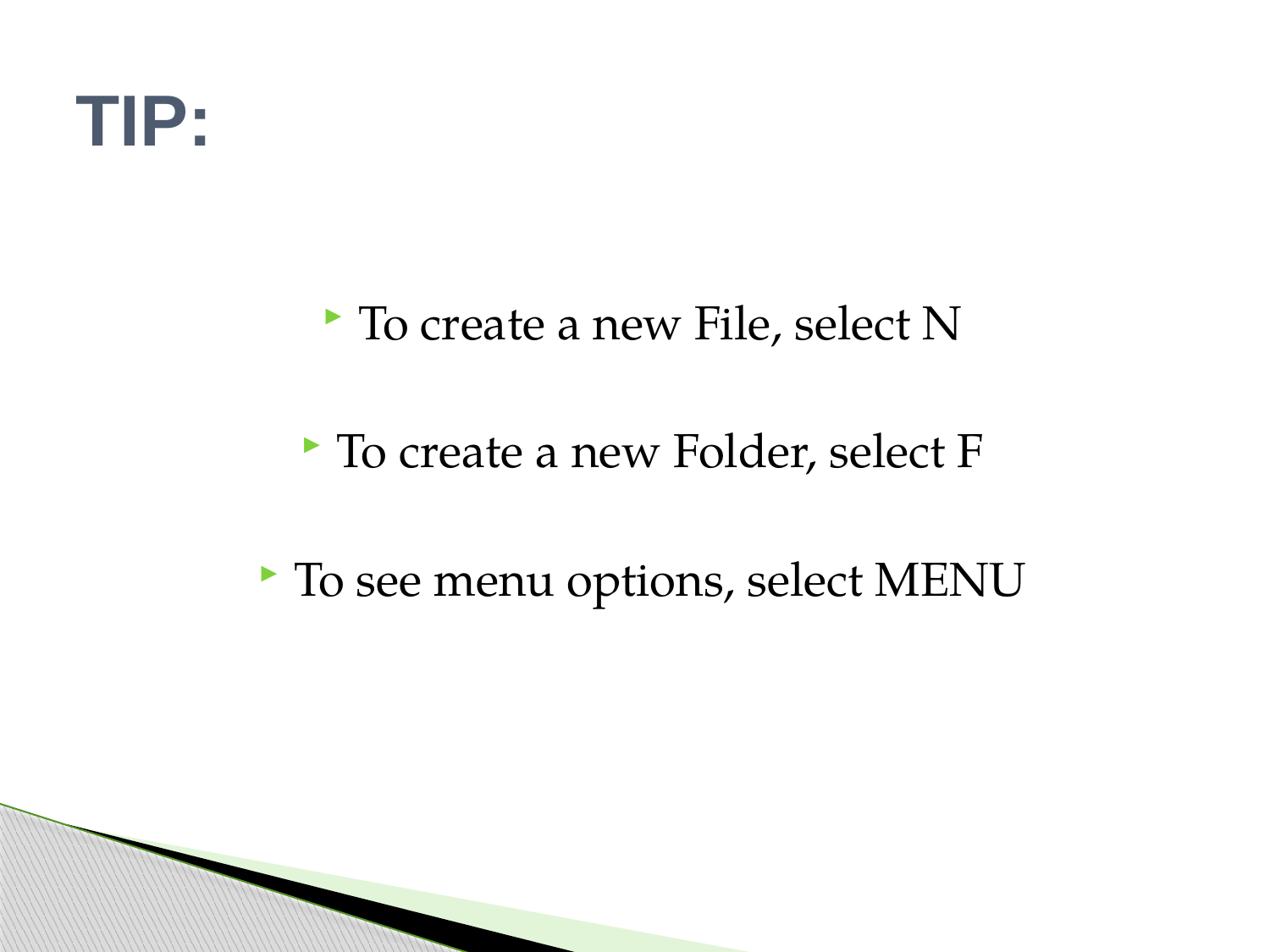

# TIP:
To create a new File, select N

To create a new Folder, select F

To see menu options, select MENU